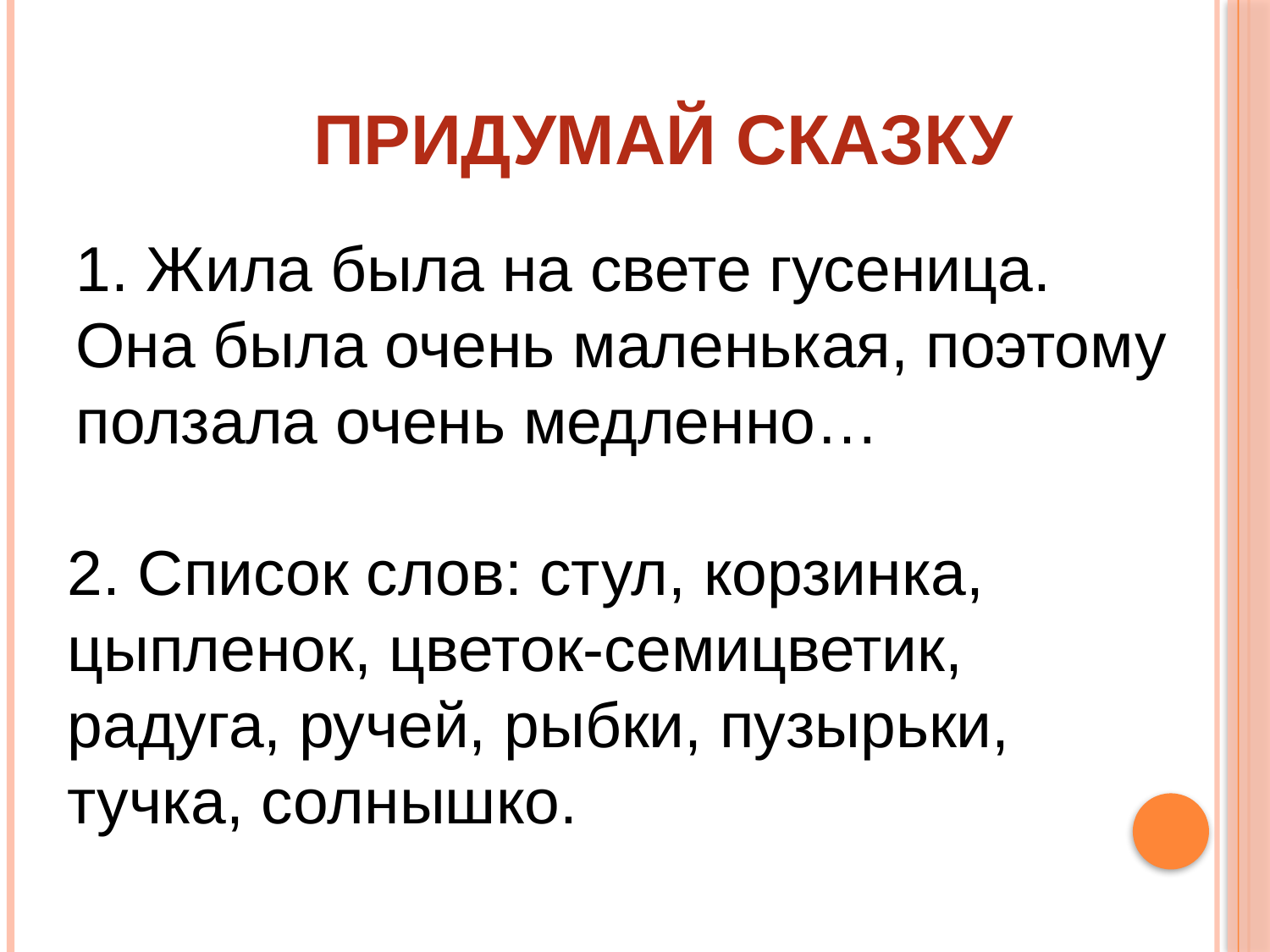

# Придумай сказку
1. Жила была на свете гусеница. Она была очень маленькая, поэтому ползала очень медленно…

2. Список слов: стул, корзинка, цыпленок, цветок-семицветик, радуга, ручей, рыбки, пузырьки, тучка, солнышко.